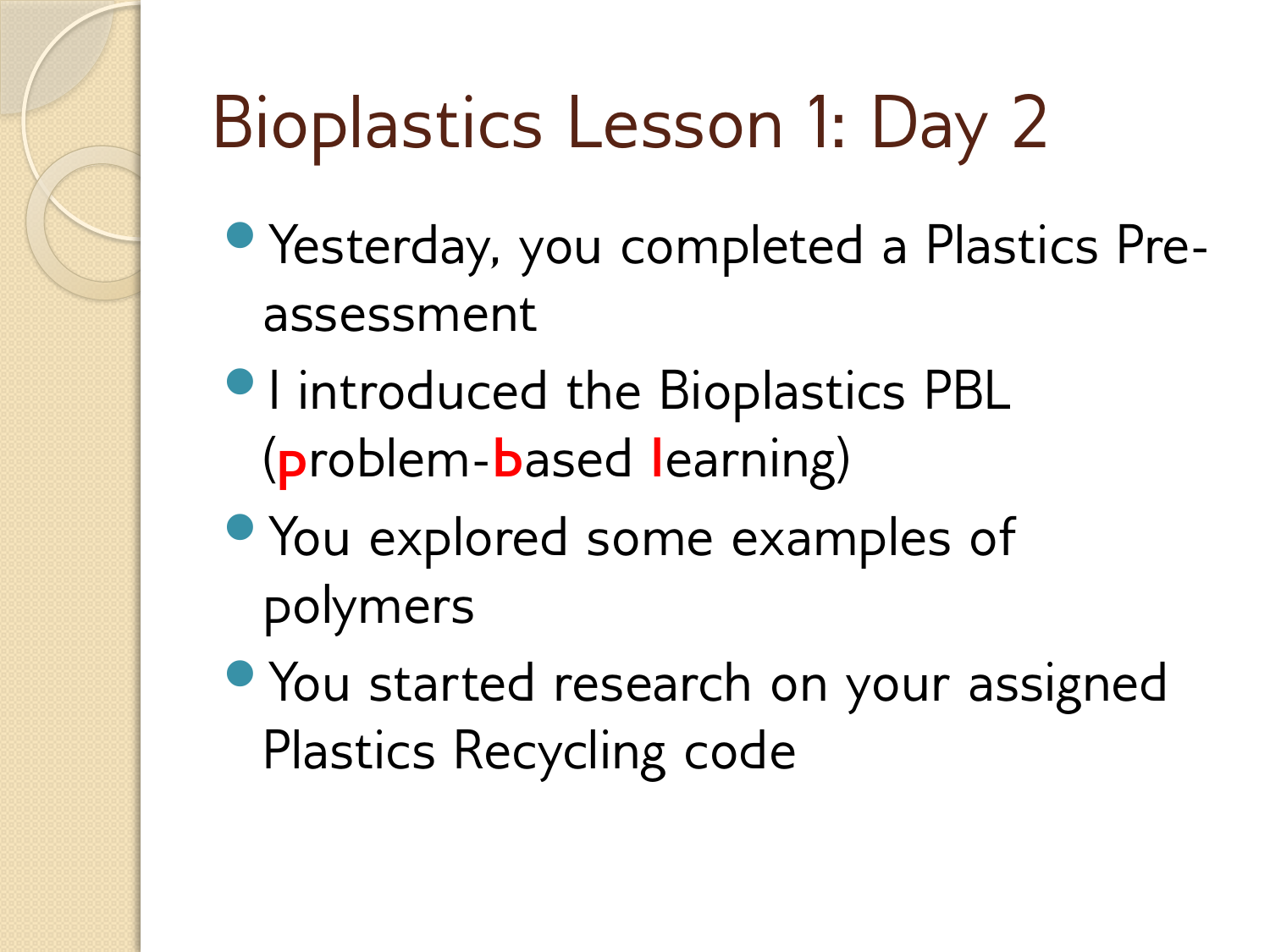

# Bioplastics Lesson 1: Day 2
Yesterday, you completed a Plastics Pre-assessment
I introduced the Bioplastics PBL (problem-based learning)
You explored some examples of polymers
You started research on your assigned Plastics Recycling code